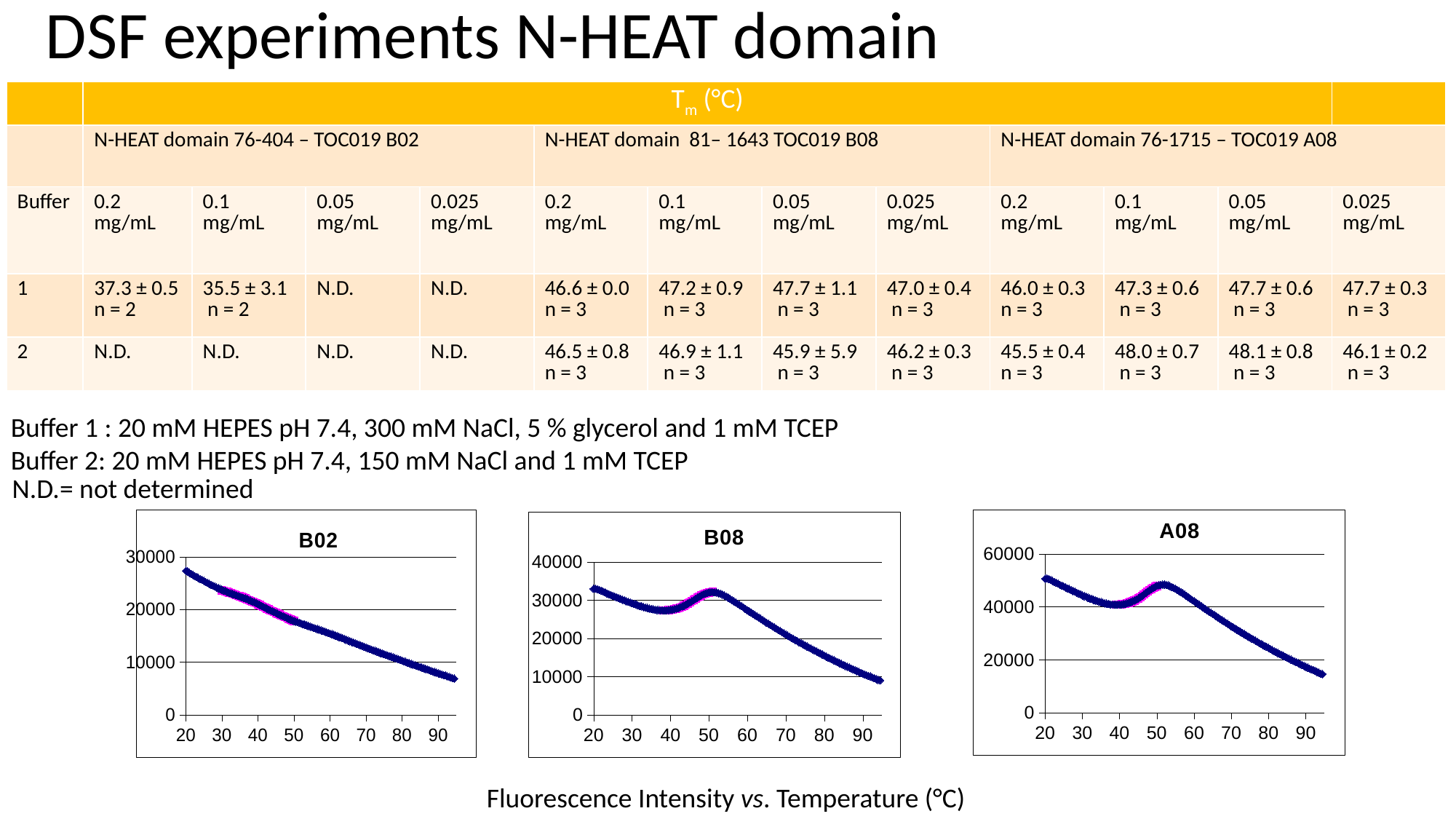

### Chart: Well C10 - C10
 Transition Temperature: 80.97243

| Category |  |  |
|---|---|---|
# DSF experiments N-HEAT domain
|  | Tm (°C) |  |  |  |  |  |  |  |  |  |  |  |
| --- | --- | --- | --- | --- | --- | --- | --- | --- | --- | --- | --- | --- |
|  | N-HEAT domain 76-404 – TOC019 B02 |  |  |  | N-HEAT domain 81– 1643 TOC019 B08 |  |  |  | N-HEAT domain 76-1715 – TOC019 A08 |  |  |  |
| Buffer | 0.2 mg/mL | 0.1 mg/mL | 0.05 mg/mL | 0.025 mg/mL | 0.2 mg/mL | 0.1 mg/mL | 0.05 mg/mL | 0.025 mg/mL | 0.2 mg/mL | 0.1 mg/mL | 0.05 mg/mL | 0.025 mg/mL |
| 1 | 37.3 ± 0.5 n = 2 | 35.5 ± 3.1 n = 2 | N.D. | N.D. | 46.6 ± 0.0 n = 3 | 47.2 ± 0.9 n = 3 | 47.7 ± 1.1 n = 3 | 47.0 ± 0.4 n = 3 | 46.0 ± 0.3 n = 3 | 47.3 ± 0.6 n = 3 | 47.7 ± 0.6 n = 3 | 47.7 ± 0.3 n = 3 |
| 2 | N.D. | N.D. | N.D. | N.D. | 46.5 ± 0.8 n = 3 | 46.9 ± 1.1 n = 3 | 45.9 ± 5.9 n = 3 | 46.2 ± 0.3 n = 3 | 45.5 ± 0.4 n = 3 | 48.0 ± 0.7 n = 3 | 48.1 ± 0.8 n = 3 | 46.1 ± 0.2 n = 3 |
Buffer 1 : 20 mM HEPES pH 7.4, 300 mM NaCl, 5 % glycerol and 1 mM TCEP
Buffer 2: 20 mM HEPES pH 7.4, 150 mM NaCl and 1 mM TCEP
N.D.= not determined

### Chart: B02

| Category |  |  |
|---|---|---|

### Chart: A08

| Category |  |  |
|---|---|---|

### Chart: B08

| Category |  |  |
|---|---|---|
Fluorescence Intensity vs. Temperature (°C)

### Chart: Well G3 - G3
 Transition Temperature: 45.68894

| Category |  |  |
|---|---|---|

### Chart: Well H3 - H3
 Transition Temperature: 46.80009

| Category |  |  |
|---|---|---|